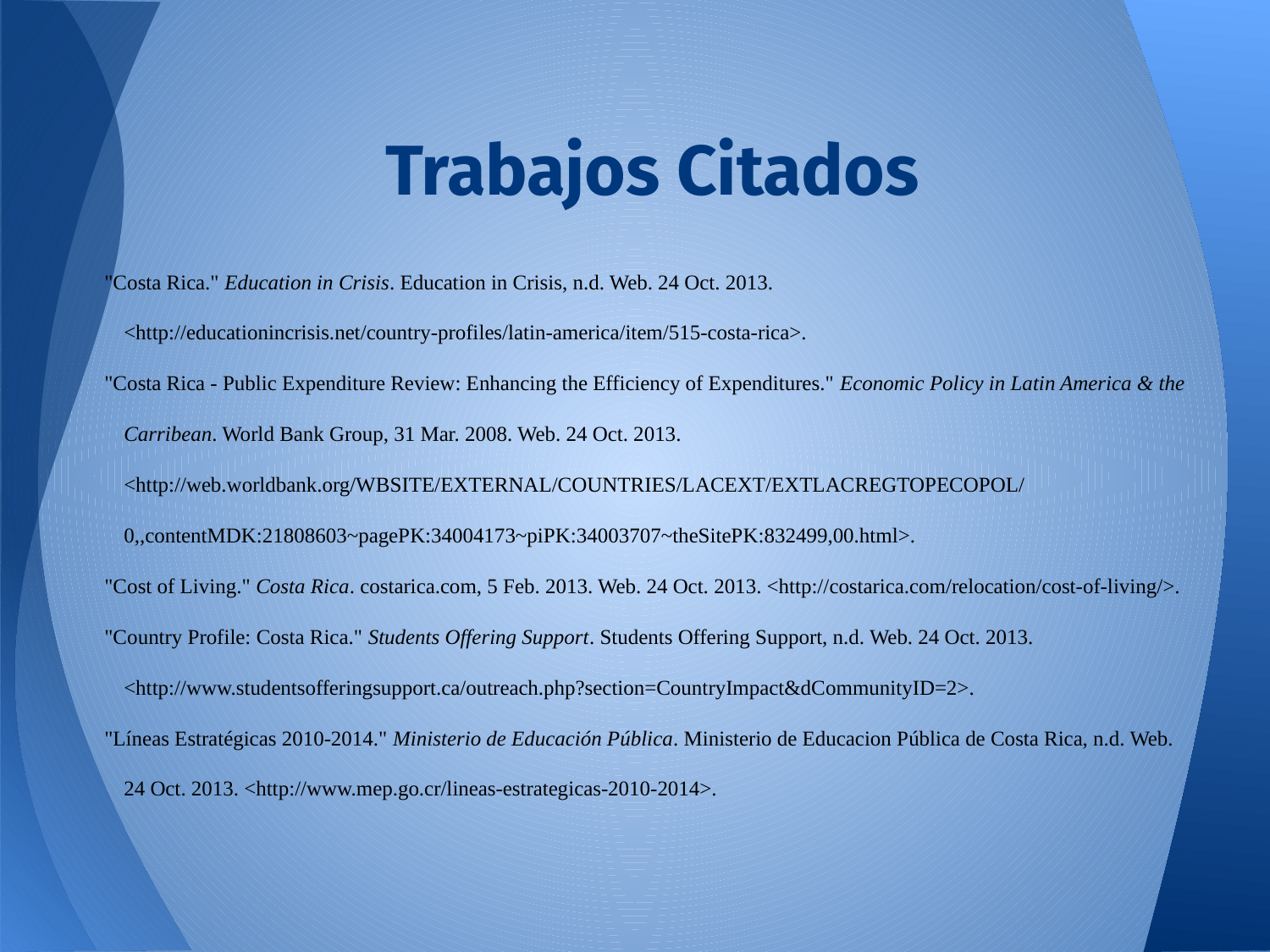

# Trabajos Citados
"Costa Rica." Education in Crisis. Education in Crisis, n.d. Web. 24 Oct. 2013. <http://educationincrisis.net/country-profiles/latin-america/item/515-costa-rica>.
"Costa Rica - Public Expenditure Review: Enhancing the Efficiency of Expenditures." Economic Policy in Latin America & the Carribean. World Bank Group, 31 Mar. 2008. Web. 24 Oct. 2013. <http://web.worldbank.org/WBSITE/EXTERNAL/COUNTRIES/LACEXT/EXTLACREGTOPECOPOL/0,,contentMDK:21808603~pagePK:34004173~piPK:34003707~theSitePK:832499,00.html>.
"Cost of Living." Costa Rica. costarica.com, 5 Feb. 2013. Web. 24 Oct. 2013. <http://costarica.com/relocation/cost-of-living/>.
"Country Profile: Costa Rica." Students Offering Support. Students Offering Support, n.d. Web. 24 Oct. 2013. <http://www.studentsofferingsupport.ca/outreach.php?section=CountryImpact&dCommunityID=2>.
"Líneas Estratégicas 2010-2014." Ministerio de Educación Pública. Ministerio de Educacion Pública de Costa Rica, n.d. Web. 24 Oct. 2013. <http://www.mep.go.cr/lineas-estrategicas-2010-2014>.